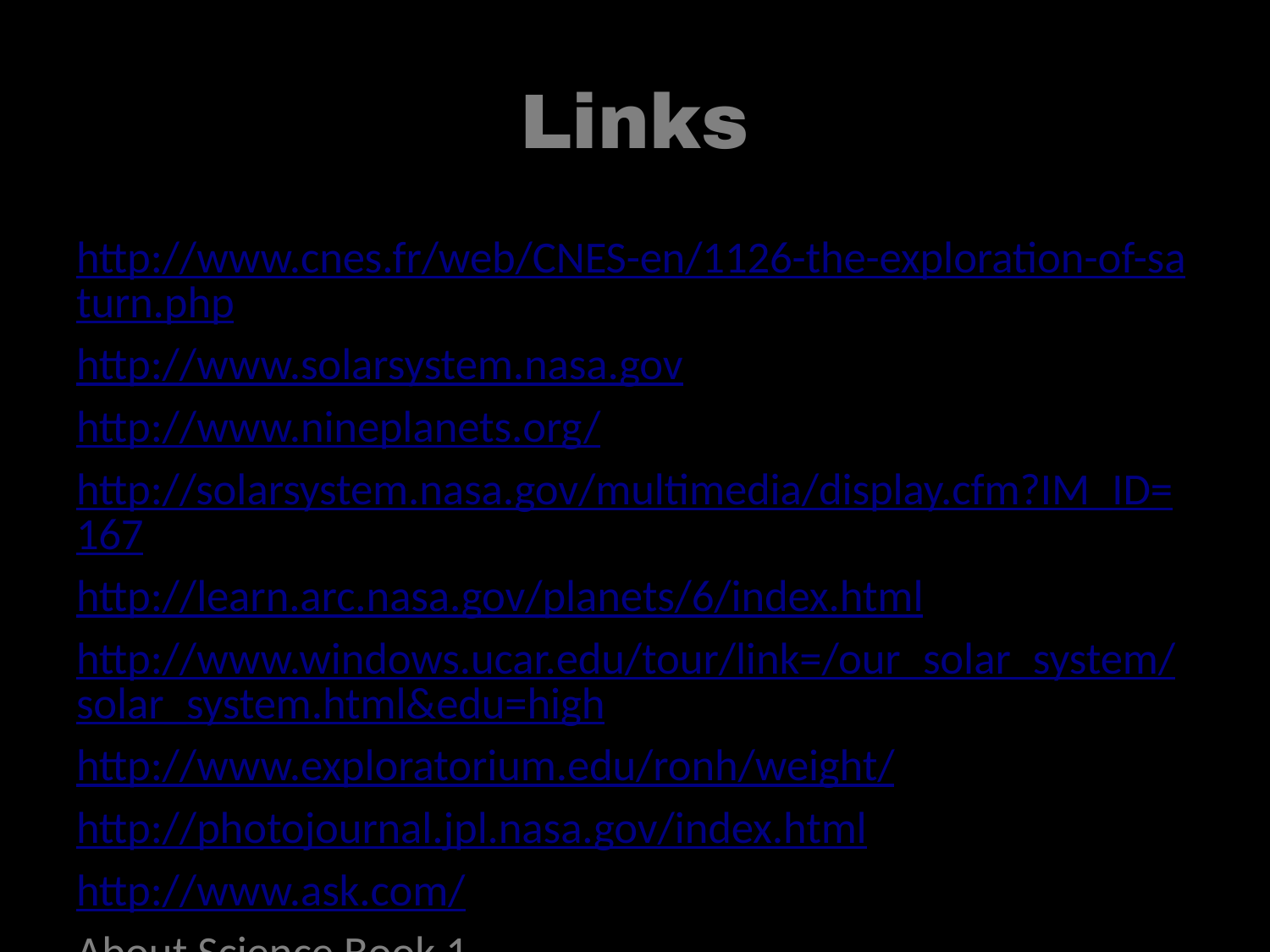

# Links
http://www.cnes.fr/web/CNES-en/1126-the-exploration-of-saturn.php
http://www.solarsystem.nasa.gov
http://www.nineplanets.org/
http://solarsystem.nasa.gov/multimedia/display.cfm?IM_ID=167
http://learn.arc.nasa.gov/planets/6/index.html
http://www.windows.ucar.edu/tour/link=/our_solar_system/solar_system.html&edu=high
http://www.exploratorium.edu/ronh/weight/
http://photojournal.jpl.nasa.gov/index.html
http://www.ask.com/
About Science Book 1